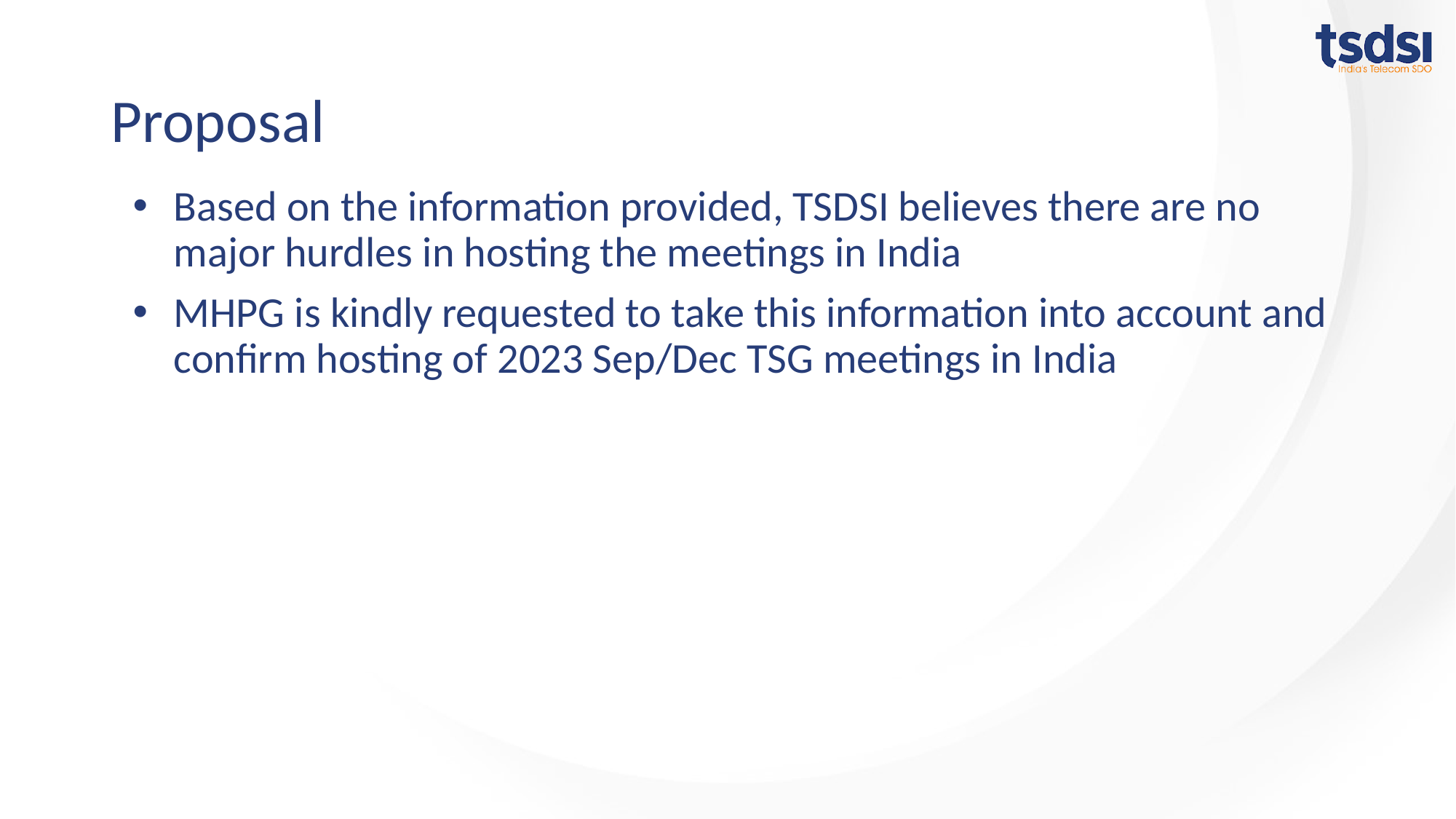

# Proposal
Based on the information provided, TSDSI believes there are no major hurdles in hosting the meetings in India
MHPG is kindly requested to take this information into account and  confirm hosting of 2023 Sep/Dec TSG meetings in India